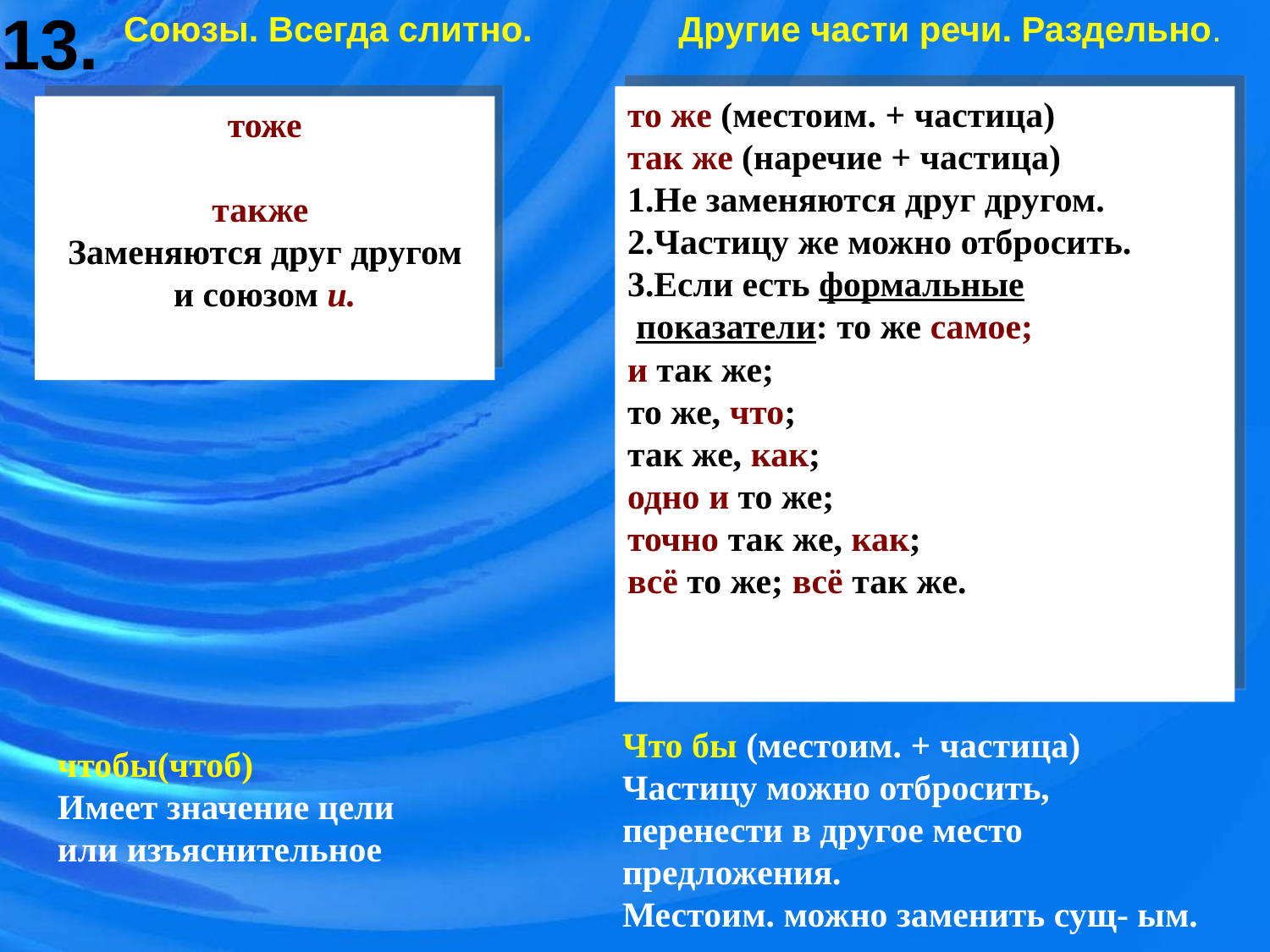

Союзы. Всегда слитно.

Другие части речи. Раздельно.

13.
то же (местоим. + частица)
так же (наречие + частица)
1.Не заменяются друг другом.
2.Частицу же можно отбросить.
3.Если есть формальные
 показатели: то же самое;
и так же;
то же, что;
так же, как;
одно и то же;
точно так же, как;
всё то же; всё так же.

тоже

также
Заменяются друг другом
и союзом и.

Что бы (местоим. + частица)
Частицу можно отбросить,
перенести в другое место
предложения.
Местоим. можно заменить сущ- ым.

чтобы(чтоб)
Имеет значение цели
или изъяснительное